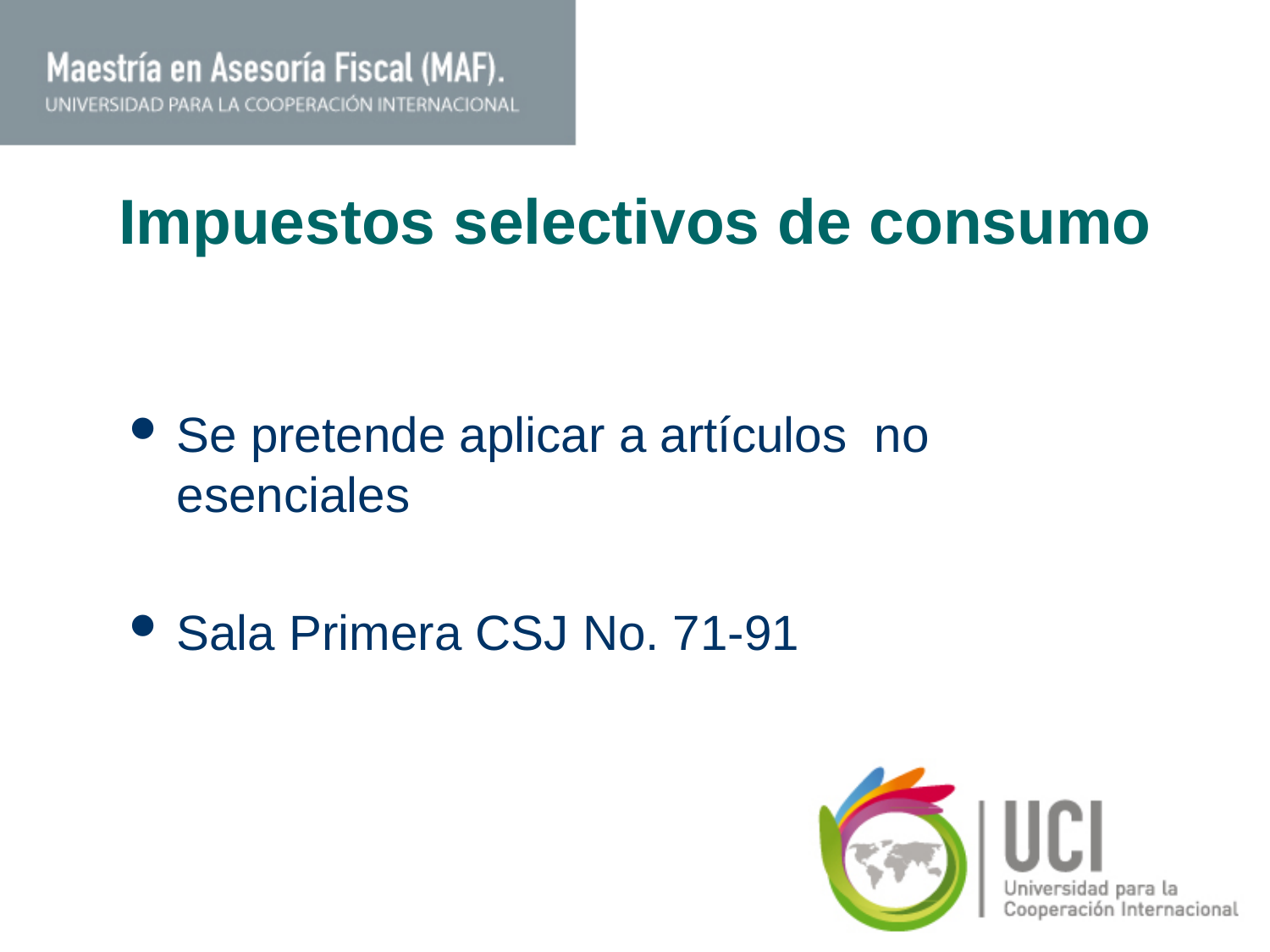

# Impuestos selectivos de consumo

Se pretende aplicar a artículos  no esenciales

Sala Primera CSJ No. 71-91
8